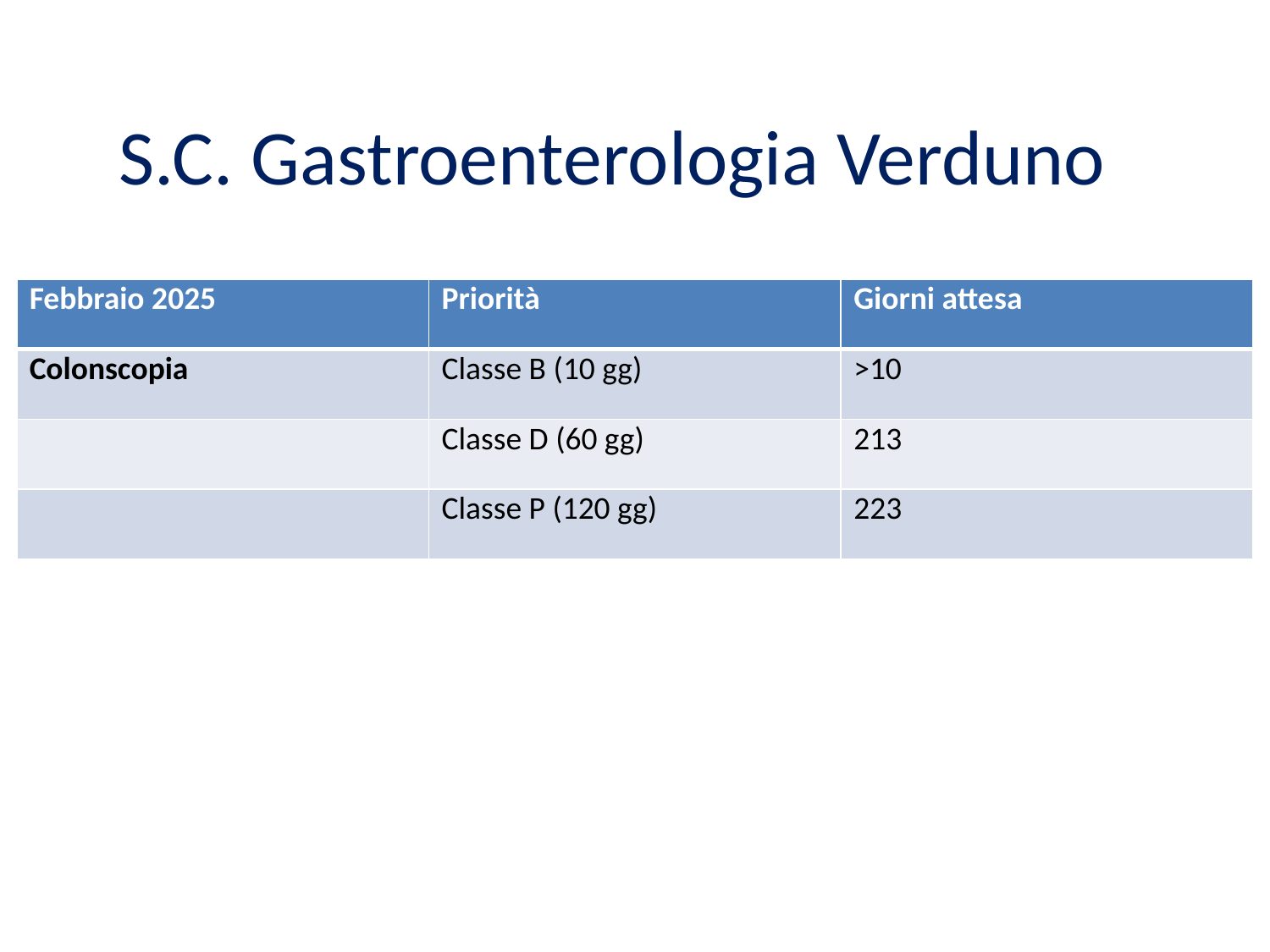

S.C. Gastroenterologia Verduno
| Febbraio 2025 | Priorità | Giorni attesa |
| --- | --- | --- |
| Colonscopia | Classe B (10 gg) | >10 |
|  | Classe D (60 gg) | 213 |
|  | Classe P (120 gg) | 223 |